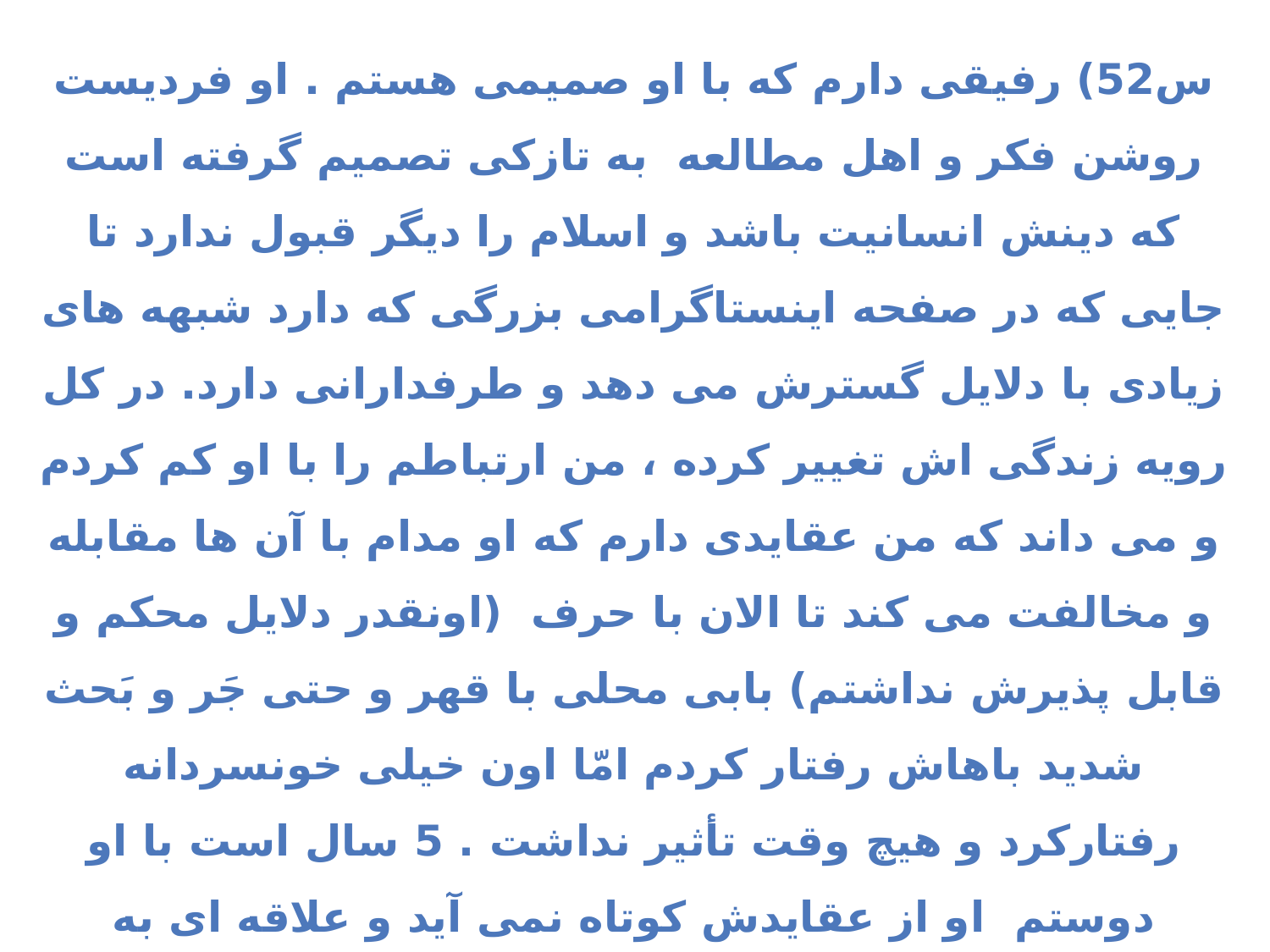

س52) رفیقی دارم که با او صمیمی هستم . او فردیست روشن فکر و اهل مطالعه  به تازکی تصمیم گرفته است که دینش انسانیت باشد و اسلام را دیگر قبول ندارد تا جایی که در صفحه اینستاگرامی بزرگی که دارد شبهه های زیادی با دلایل گسترش می دهد و طرفدارانی دارد. در کل رویه زندگی اش تغییر کرده ، من ارتباطم را با او کم کردم و می داند که من عقایدی دارم که او مدام با آن ها مقابله و مخالفت می کند تا الان با حرف  (اونقدر دلایل محکم و قابل پذیرش نداشتم) بابی محلی با قهر و حتی جَر و بَحث شدید باهاش رفتار کردم امّا اون خیلی خونسردانه رفتارکرد و هیچ وقت تأثیر نداشت . 5 سال است با او دوستم  او از عقایدش کوتاه نمی آید و علاقه ای به اصلاحشان ندارد . دوستش دارم آیا می شود بدون تأثیر گرفتن از او دوستیم رو باهاش حفظ کنم و نسبت به این مسئله بی تفاوت باشم؟                                                                                                                   ج)باید ارتباط با این شخص را که خواه یا ناخواه موجب تزلزل در عقاید شما می شود ( حتی در فضای مجازی) قطع کنید.